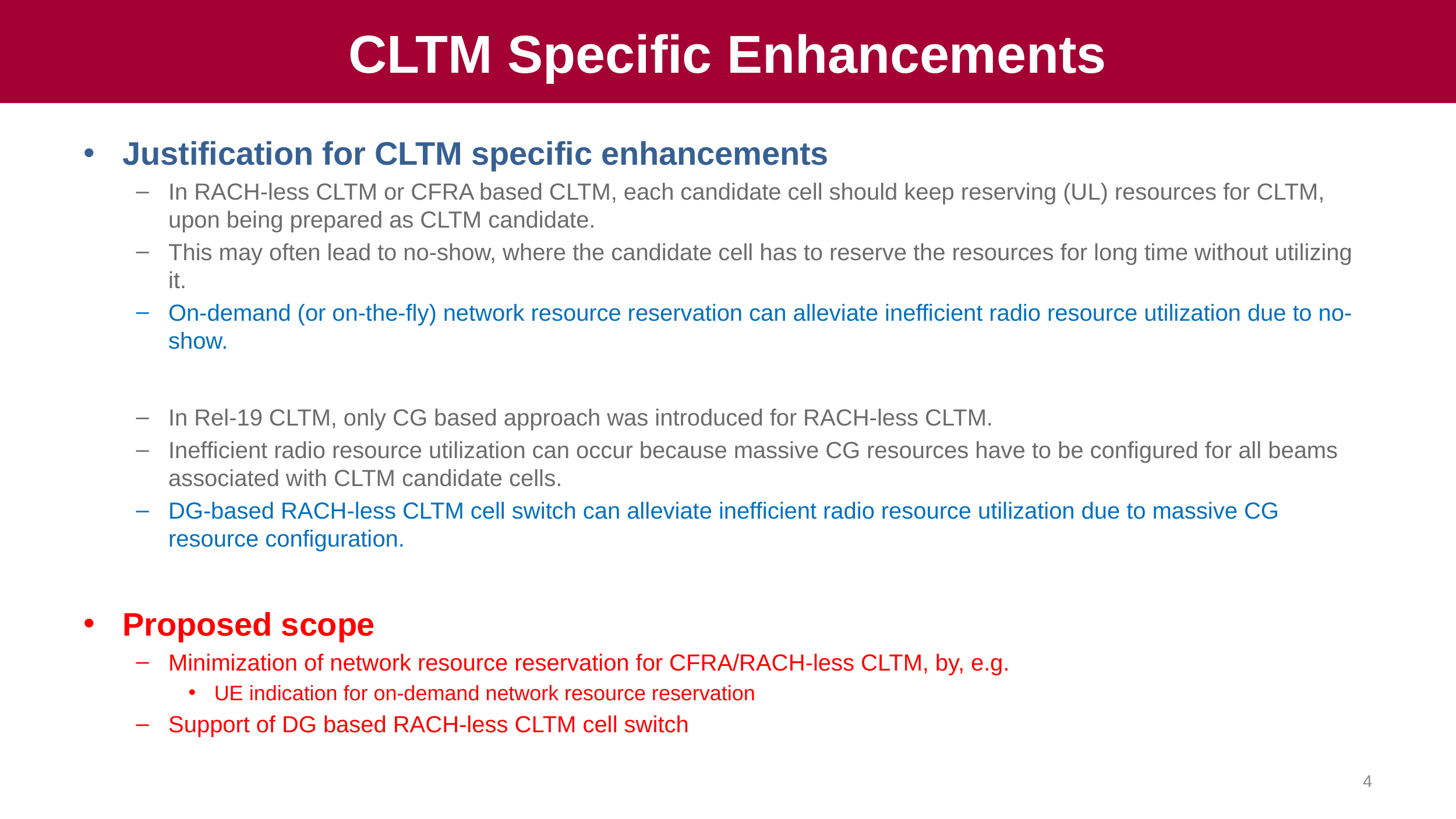

# CLTM Specific Enhancements
Justification for CLTM specific enhancements
In RACH-less CLTM or CFRA based CLTM, each candidate cell should keep reserving (UL) resources for CLTM, upon being prepared as CLTM candidate.
This may often lead to no-show, where the candidate cell has to reserve the resources for long time without utilizing it.
On-demand (or on-the-fly) network resource reservation can alleviate inefficient radio resource utilization due to no-show.

In Rel-19 CLTM, only CG based approach was introduced for RACH-less CLTM.
Inefficient radio resource utilization can occur because massive CG resources have to be configured for all beams associated with CLTM candidate cells.
DG-based RACH-less CLTM cell switch can alleviate inefficient radio resource utilization due to massive CG resource configuration.

Proposed scope
Minimization of network resource reservation for CFRA/RACH-less CLTM, by, e.g.
UE indication for on-demand network resource reservation
Support of DG based RACH-less CLTM cell switch
4